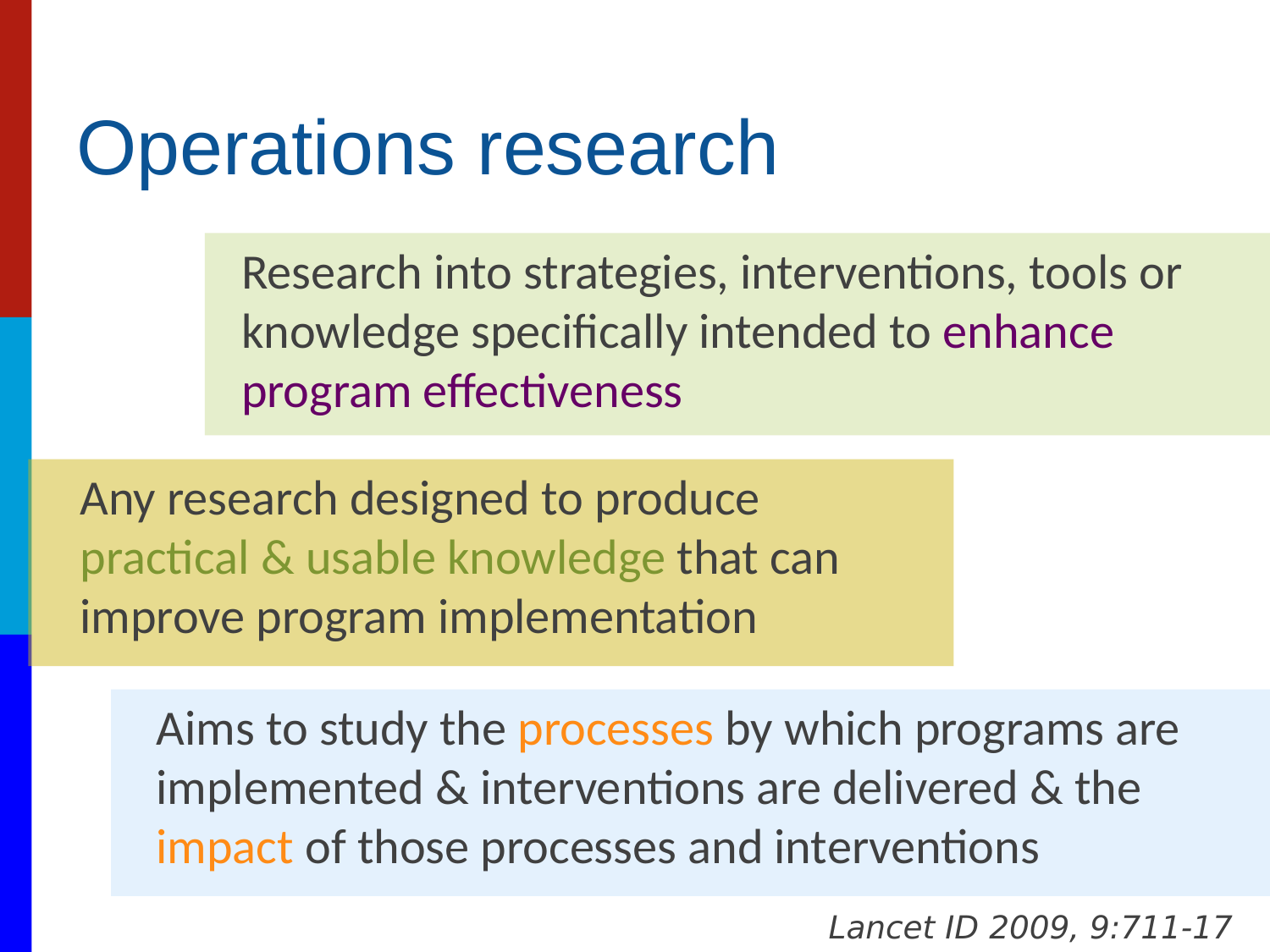

# Operations research
Research into strategies, interventions, tools or knowledge specifically intended to enhance program effectiveness
Any research designed to produce practical & usable knowledge that can improve program implementation
Aims to study the processes by which programs are implemented & interventions are delivered & the impact of those processes and interventions
Lancet ID 2009, 9:711-17